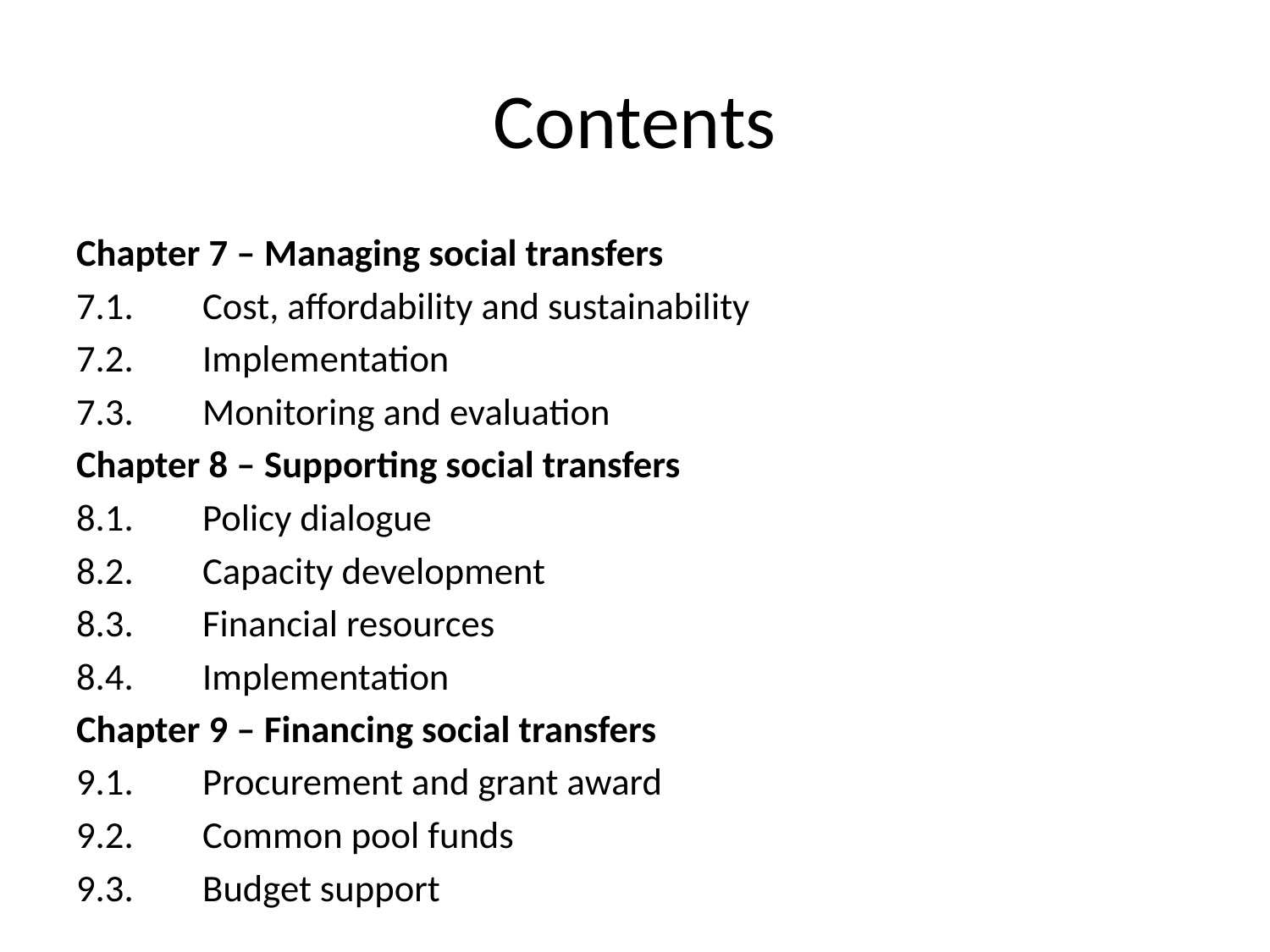

# Contents
Chapter 7 – Managing social transfers
7.1.	Cost, affordability and sustainability
7.2.	Implementation
7.3.	Monitoring and evaluation
Chapter 8 – Supporting social transfers
8.1.	Policy dialogue
8.2.	Capacity development
8.3.	Financial resources
8.4.	Implementation
Chapter 9 – Financing social transfers
9.1.	Procurement and grant award
9.2.	Common pool funds
9.3.	Budget support